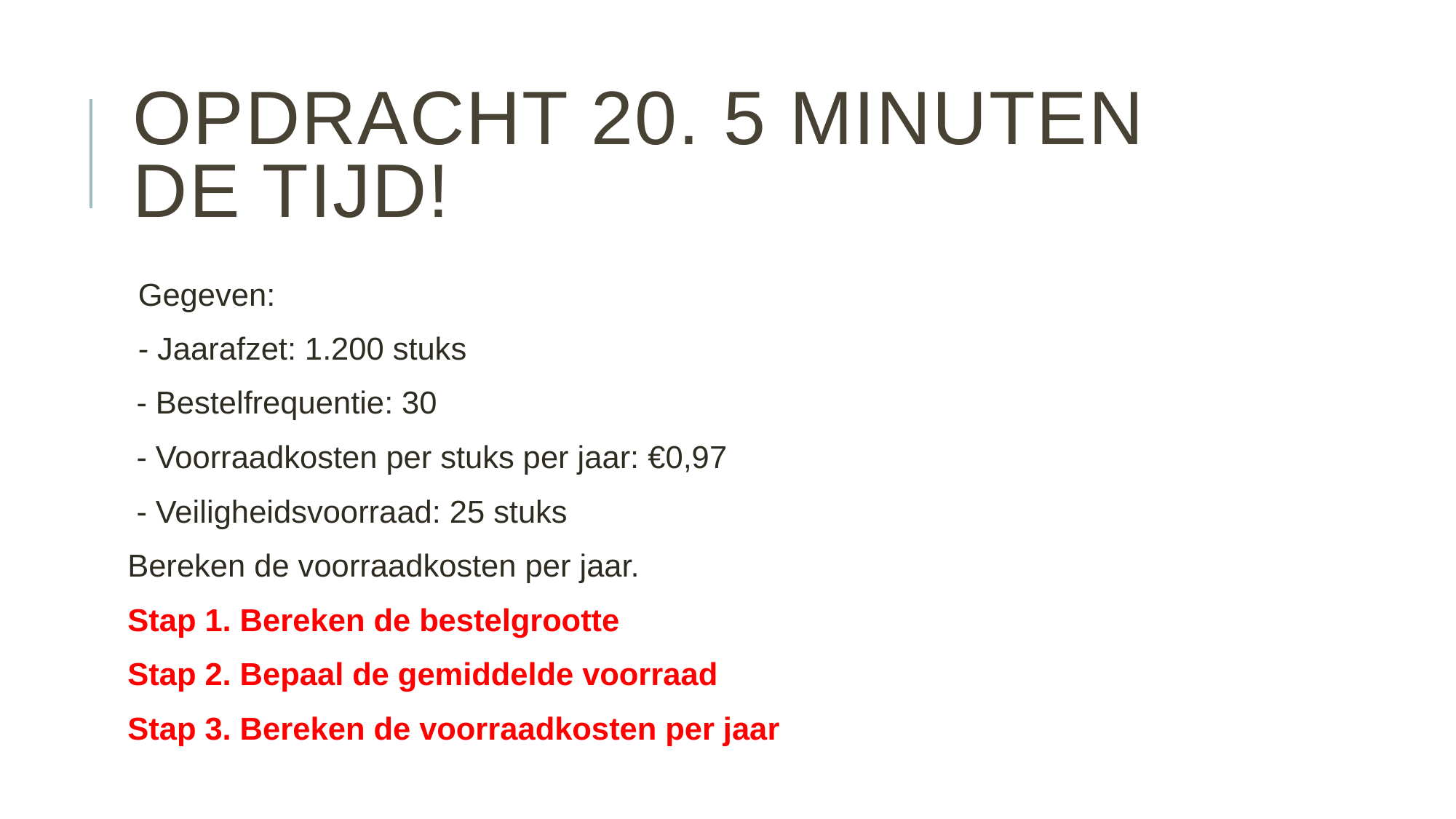

# Opdracht 20. 5 minuten de tijd!
Gegeven:
- Jaarafzet: 1.200 stuks
 - Bestelfrequentie: 30
 - Voorraadkosten per stuks per jaar: €0,97
 - Veiligheidsvoorraad: 25 stuks
Bereken de voorraadkosten per jaar.
Stap 1. Bereken de bestelgrootte
Stap 2. Bepaal de gemiddelde voorraad
Stap 3. Bereken de voorraadkosten per jaar